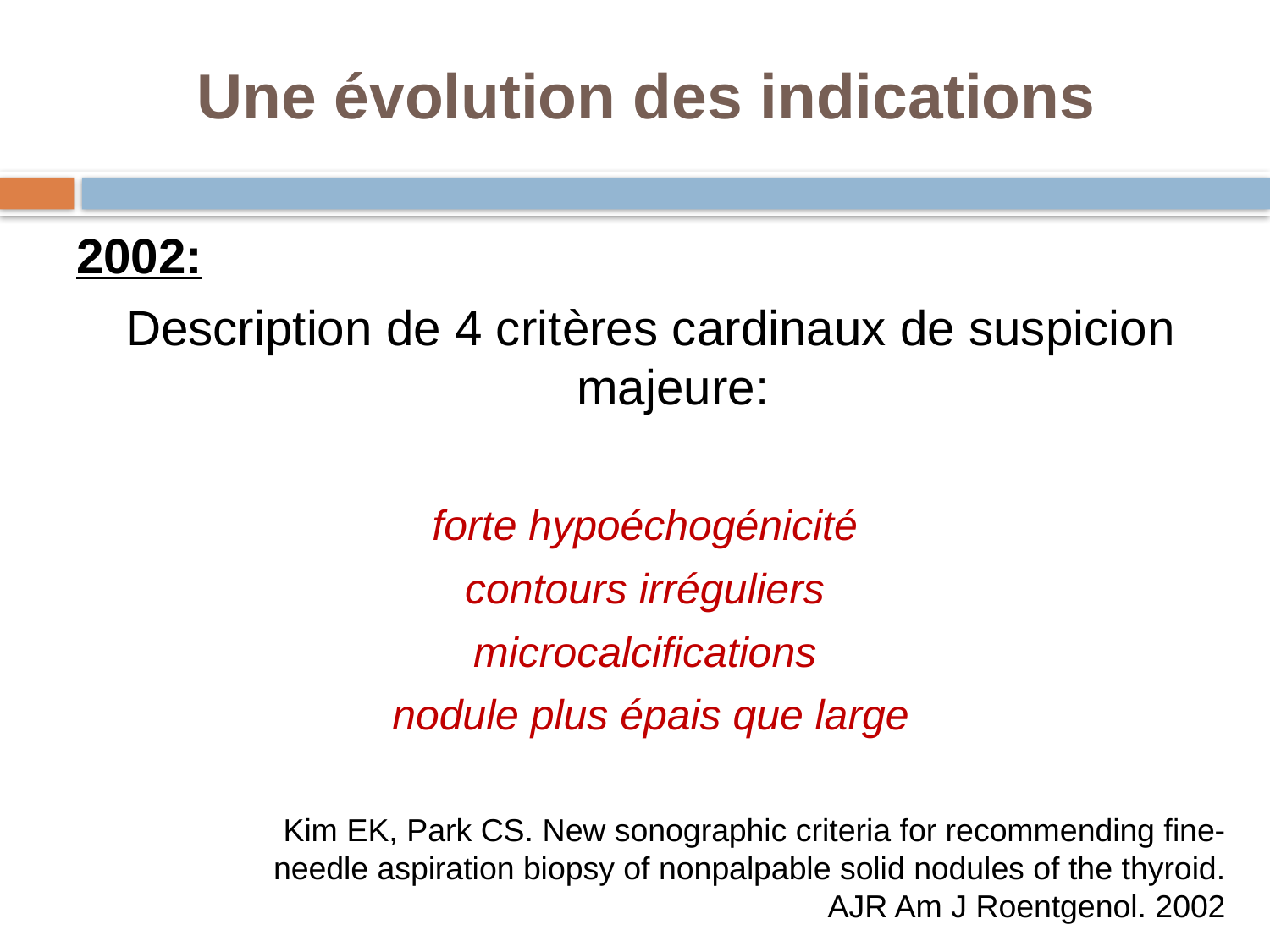

Une évolution des indications
2002:
Description de 4 critères cardinaux de suspicion majeure:

forte hypoéchogénicité
contours irréguliers
microcalcifications
nodule plus épais que large
Kim EK, Park CS. New sonographic criteria for recommending fine-needle aspiration biopsy of nonpalpable solid nodules of the thyroid. AJR Am J Roentgenol. 2002